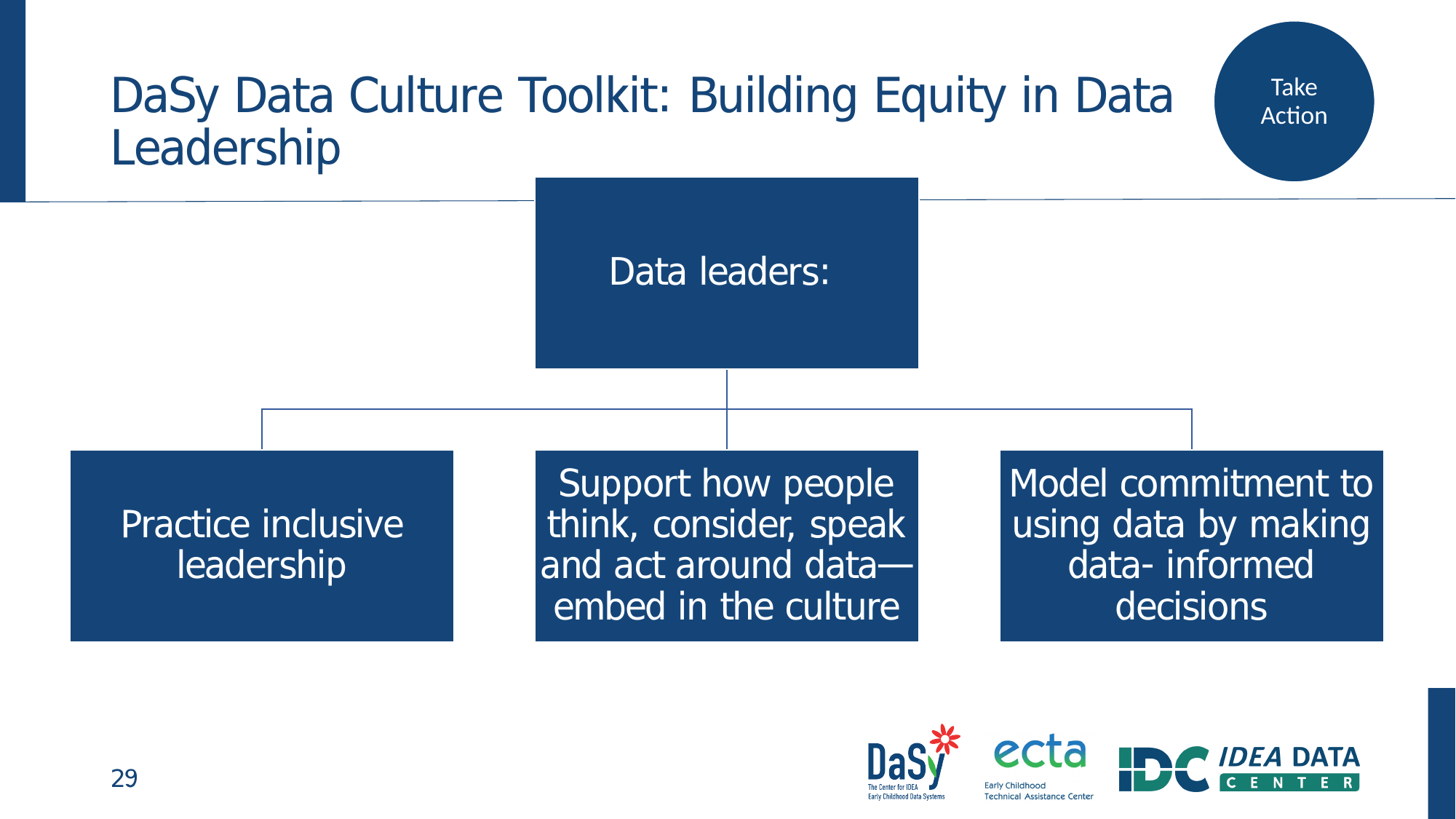

Take Action
# DaSy Data Culture Toolkit: Building Equity in Data Leadership
Data leaders:
Practice inclusive leadership
Support how people think, consider, speak and act around data—embed in the culture
Model commitment to using data by making data- informed decisions